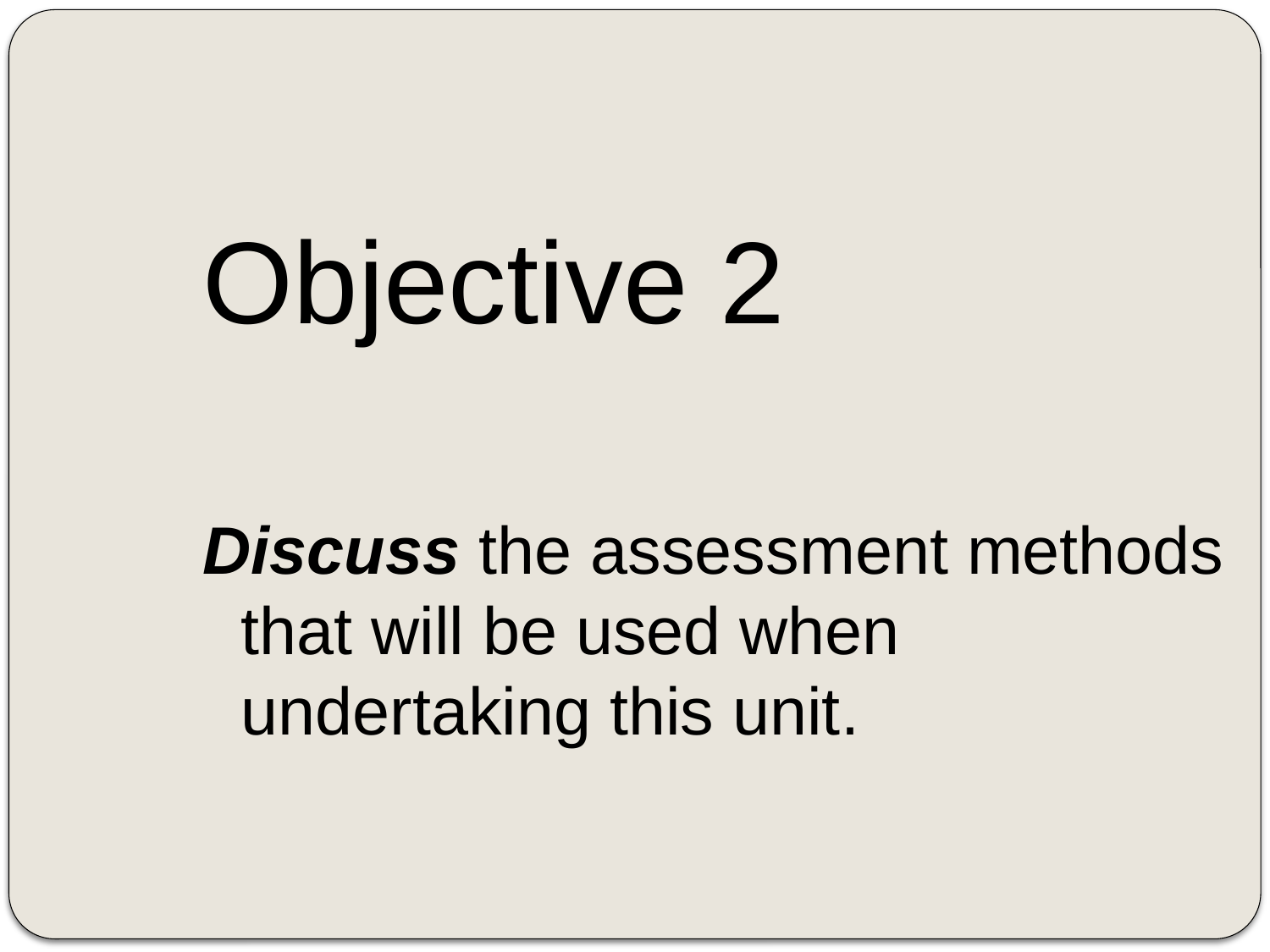

Objective 2

Discuss the assessment methods that will be used when undertaking this unit.